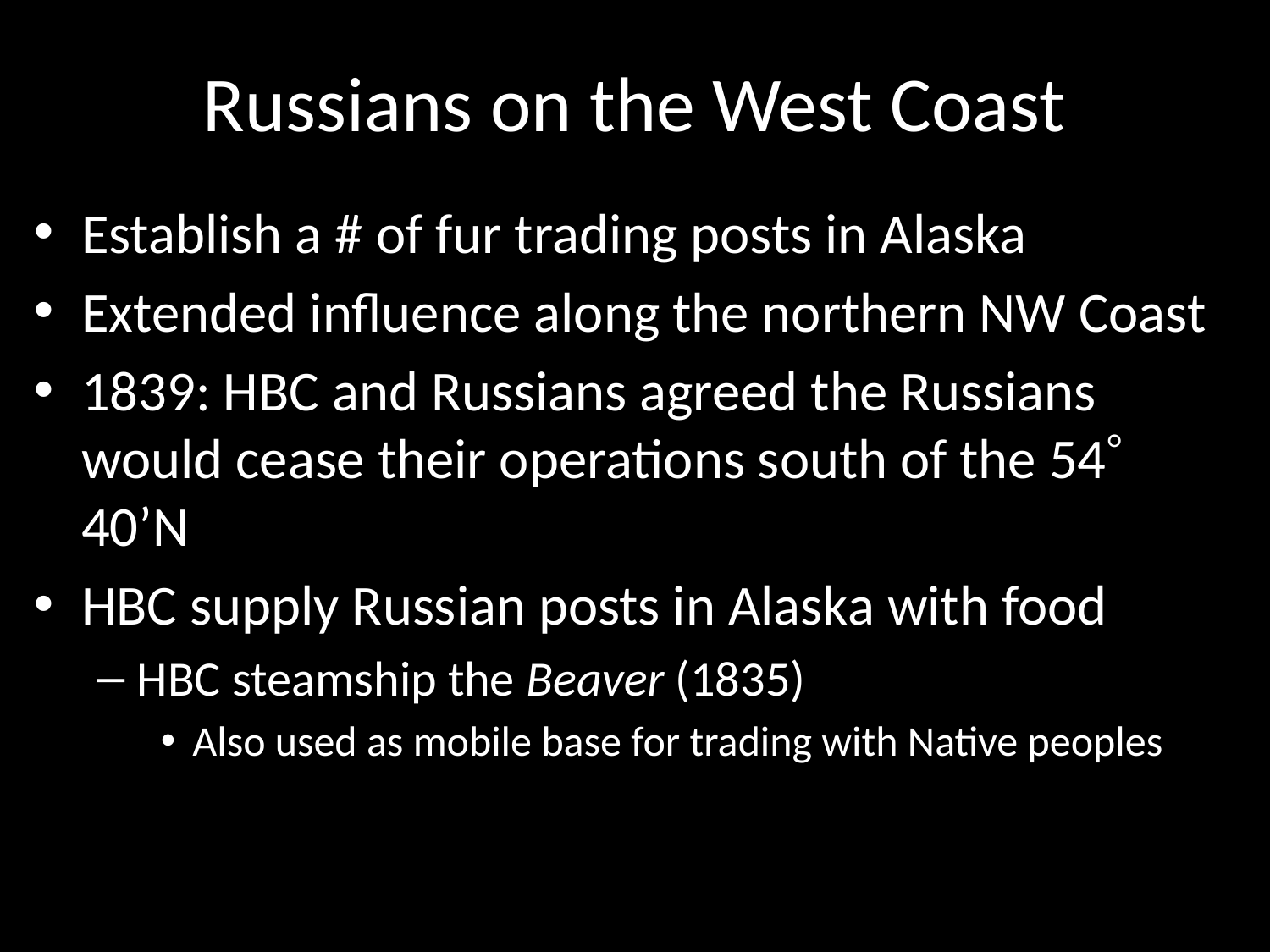

# Russians on the West Coast
Establish a # of fur trading posts in Alaska
Extended influence along the northern NW Coast
1839: HBC and Russians agreed the Russians would cease their operations south of the 54° 40’N
HBC supply Russian posts in Alaska with food
HBC steamship the Beaver (1835)
Also used as mobile base for trading with Native peoples